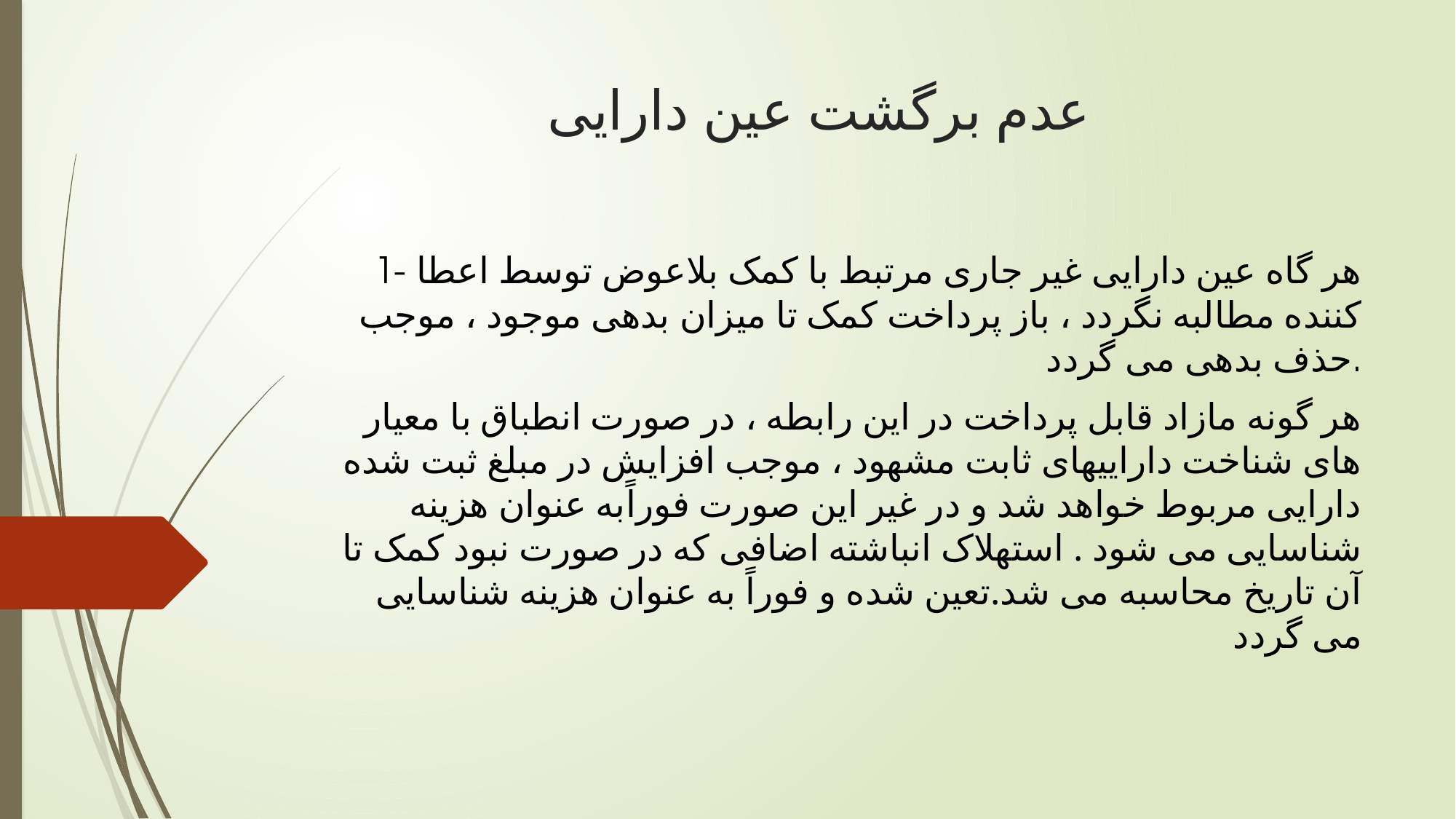

# عدم برگشت عین دارایی
1- هر گاه عین دارایی غیر جاری مرتبط با کمک بلاعوض توسط اعطا کننده مطالبه نگردد ، باز پرداخت کمک تا میزان بدهی موجود ، موجب حذف بدهی می گردد.
هر گونه مازاد قابل پرداخت در این رابطه ، در صورت انطباق با معیار های شناخت داراییهای ثابت مشهود ، موجب افزایش در مبلغ ثبت شده دارایی مربوط خواهد شد و در غیر این صورت فوراًبه عنوان هزینه شناسایی می شود . استهلاک انباشته اضافی که در صورت نبود کمک تا آن تاریخ محاسبه می شد.تعین شده و فوراً به عنوان هزینه شناسایی می گردد